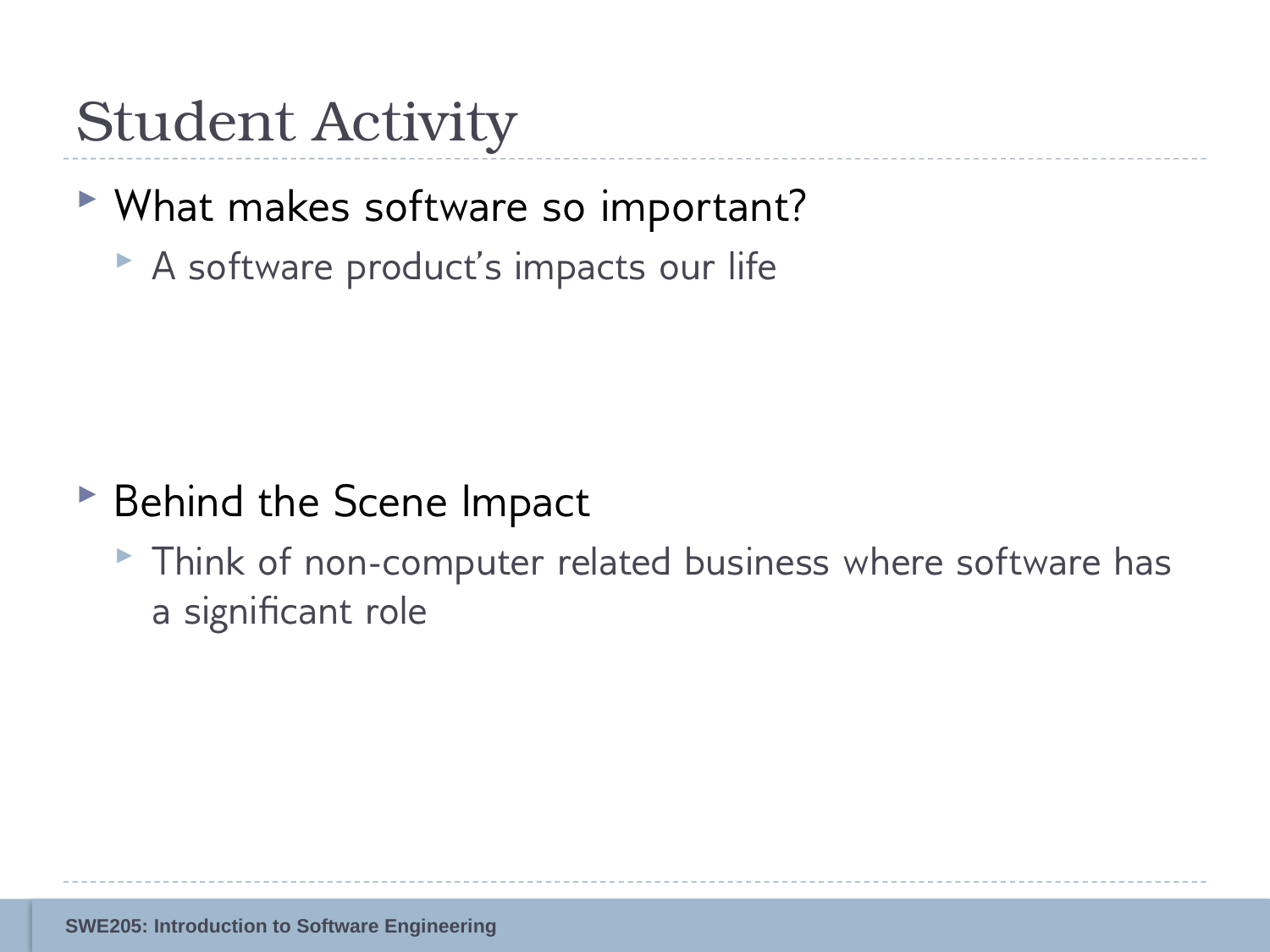

# Student Activity
What makes software so important?
A software product’s impacts our life

Behind the Scene Impact
Think of non-computer related business where software has a significant role
3